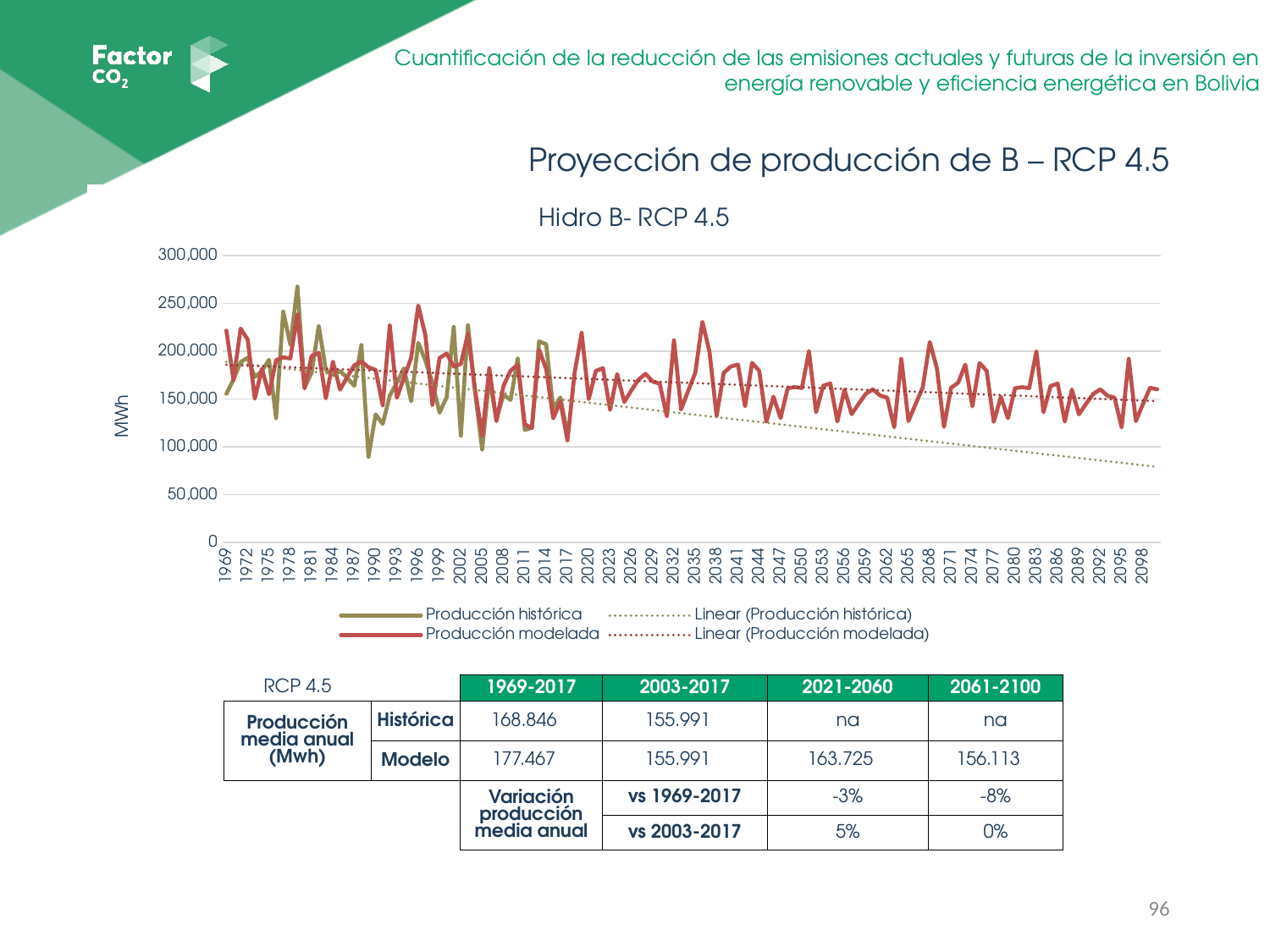

Proyección de producción de B – RCP 4.5

### Chart: Hidro B- RCP 4.5

| Category |  |  |
|---|---|---|
| 1969 | 155692.0 | 221705.52769803494 |
| 1970 | 170560.0 | 169892.96082153879 |
| 1971 | 188742.0 | 223862.58400091794 |
| 1972 | 193282.0 | 212302.0245910849 |
| 1973 | 173251.0 | 150519.56295099456 |
| 1974 | 179343.0 | 181844.16215440724 |
| 1975 | 191159.0 | 155097.39798656723 |
| 1976 | 130115.0 | 190853.34150441483 |
| 1977 | 241604.0 | 193734.32568680166 |
| 1978 | 206858.0 | 192562.3999176953 |
| 1979 | 267780.0 | 238523.86367484578 |
| 1980 | 162095.0 | 161188.97047390306 |
| 1981 | 177909.0 | 195309.10093903894 |
| 1982 | 226601.0 | 198275.53804208987 |
| 1983 | 180779.0 | 150849.1670735558 |
| 1984 | 174991.0 | 189156.49065122902 |
| 1985 | 179447.0 | 159943.79934422724 |
| 1986 | 172431.0 | 173115.75668658182 |
| 1987 | 163989.0 | 185372.1470218222 |
| 1988 | 206607.0 | 189449.4720935056 |
| 1989 | 89646.0 | 183260.23912541152 |
| 1990 | 134046.0 | 180623.4061449212 |
| 1991 | 124097.0 | 143524.6310166395 |
| 1992 | 153852.0 | 227170.83278662548 |
| 1993 | 167236.0 | 151374.0921576349 |
| 1994 | 182239.0 | 172627.45428278766 |
| 1995 | 147830.0 | 193099.5325618689 |
| 1996 | 208871.0 | 247972.51518826833 |
| 1997 | 190521.0 | 217075.18058817583 |
| 1998 | 166961.0 | 144025.14098052878 |
| 1999 | 135950.0 | 193087.32500177427 |
| 2000 | 151910.0 | 197750.61295801107 |
| 2001 | 225536.0 | 183992.69273110284 |
| 2002 | 111668.48161999999 | 186861.46935339525 |
| 2003 | 227359.32941385 | 218367.65092556775 |
| 2004 | 156916.66800000003 | 159214.77351712188 |
| 2005 | 97338.73499999997 | 111868.37050525226 |
| 2006 | 172541.27599999998 | 182335.9989169345 |
| 2007 | 128328.20100000002 | 126990.7462141089 |
| 2008 | 154787.25400000002 | 163994.4897428184 |
| 2009 | 149191.588 | 179821.27404713104 |
| 2010 | 192398.90699999998 | 185954.77914908325 |
| 2011 | 117705.59099999997 | 123696.89084107954 |
| 2012 | 119985.615 | 119774.82311276167 |
| 2013 | 210435.37299999996 | 201722.84392132013 |
| 2014 | 207403.406 | 181696.13647990435 |
| 2015 | 140458.391 | 129913.70554095096 |
| 2016 | 151699.573 | 147657.47279196337 |
| 2017 | 113310.64799999999 | 106850.6981136458 |
| 2018 | None | 177091.90072870892 |
| 2019 | None | 219360.81189987445 |
| 2020 | None | 150098.87661500368 |
| 2021 | None | 179617.93127678643 |
| 2022 | None | 182346.04426871042 |
| 2023 | None | 138729.91680523686 |
| 2024 | None | 176142.18062012314 |
| 2025 | None | 147093.8846199827 |
| 2026 | None | 159207.6044483194 |
| 2027 | None | 170479.31409396353 |
| 2028 | None | 176415.00440716947 |
| 2029 | None | 168537.0772725527 |
| 2030 | None | 166112.08794639824 |
| 2031 | None | 131993.83534369658 |
| 2032 | None | 211541.0669893689 |
| 2033 | None | 139212.66930998059 |
| 2034 | None | 158758.53235088335 |
| 2035 | None | 177585.88003588858 |
| 2036 | None | 230911.55586964998 |
| 2037 | None | 199635.32001999716 |
| 2038 | None | 132454.13424356852 |
| 2039 | None | 177574.65323345258 |
| 2040 | None | 184145.01170681216 |
| 2041 | None | 186234.6326468378 |
| 2042 | None | 142627.5931108262 |
| 2043 | None | 187935.87085200302 |
| 2044 | None | 179588.504242977 |
| 2045 | None | 126363.34593253 |
| 2046 | None | 152660.79915213172 |
| 2047 | None | 130206.50452853572 |
| 2048 | None | 161444.8387695272 |
| 2049 | None | 162642.76307882406 |
| 2050 | None | 161658.9144782466 |
| 2051 | None | 200244.22678214416 |
| 2052 | None | 136351.43689105066 |
| 2053 | None | 163964.80963585002 |
| 2054 | None | 166455.1764060617 |
| 2055 | None | 126640.0533514424 |
| 2056 | None | 160009.4548760669 |
| 2057 | None | 134275.12842884051 |
| 2058 | None | 145333.17676241422 |
| 2059 | None | 155622.59337678683 |
| 2060 | None | 160257.29094400274 |
| 2061 | None | 153849.616211163 |
| 2062 | None | 151635.9568598637 |
| 2063 | None | 120490.9995978333 |
| 2064 | None | 192166.18469070728 |
| 2065 | None | 127080.73553711777 |
| 2066 | None | 144923.2398455069 |
| 2067 | None | 162109.8450868445 |
| 2068 | None | 209762.54551413262 |
| 2069 | None | 182237.74770699194 |
| 2070 | None | 120911.18493766323 |
| 2071 | None | 161950.18440463537 |
| 2072 | None | 167285.86881647218 |
| 2073 | None | 186062.9743713466 |
| 2074 | None | 142496.1288051657 |
| 2075 | None | 187762.64449214208 |
| 2076 | None | 179595.54260778328 |
| 2077 | None | 126246.87289129262 |
| 2078 | None | 152520.08692720818 |
| 2079 | None | 130086.4891280301 |
| 2080 | None | 161451.16605465126 |
| 2081 | None | 162492.85016609434 |
| 2082 | None | 161509.90840948944 |
| 2083 | None | 200059.65542633357 |
| 2084 | None | 136356.78072504918 |
| 2085 | None | 163813.678151532 |
| 2086 | None | 166301.74947293778 |
| 2087 | None | 126523.3252603378 |
| 2088 | None | 160015.72590616773 |
| 2089 | None | 134151.36285065633 |
| 2090 | None | 145199.2186358287 |
| 2091 | None | 155479.15117365378 |
| 2092 | None | 160263.57168720098 |
| 2093 | None | 153707.808216439 |
| 2094 | None | 151496.1892640781 |
| 2095 | None | 120379.93928155776 |
| 2096 | None | 192173.71599521328 |
| 2097 | None | 126963.60125548366 |
| 2098 | None | 144789.65957057689 |
| 2099 | None | 161960.42338126665 |
| 2100 | None | 160263.57168720098 |
| RCP 4.5 |  | 1969-2017 | 2003-2017 | 2021-2060 | 2061-2100 |
| --- | --- | --- | --- | --- | --- |
| Producción media anual (Mwh) | Histórica | 168.846 | 155.991 | na | na |
|  | Modelo | 177.467 | 155.991 | 163.725 | 156.113 |
|  |  | Variación producción media anual | vs 1969-2017 | -3% | -8% |
|  |  |  | vs 2003-2017 | 5% | 0% |
96